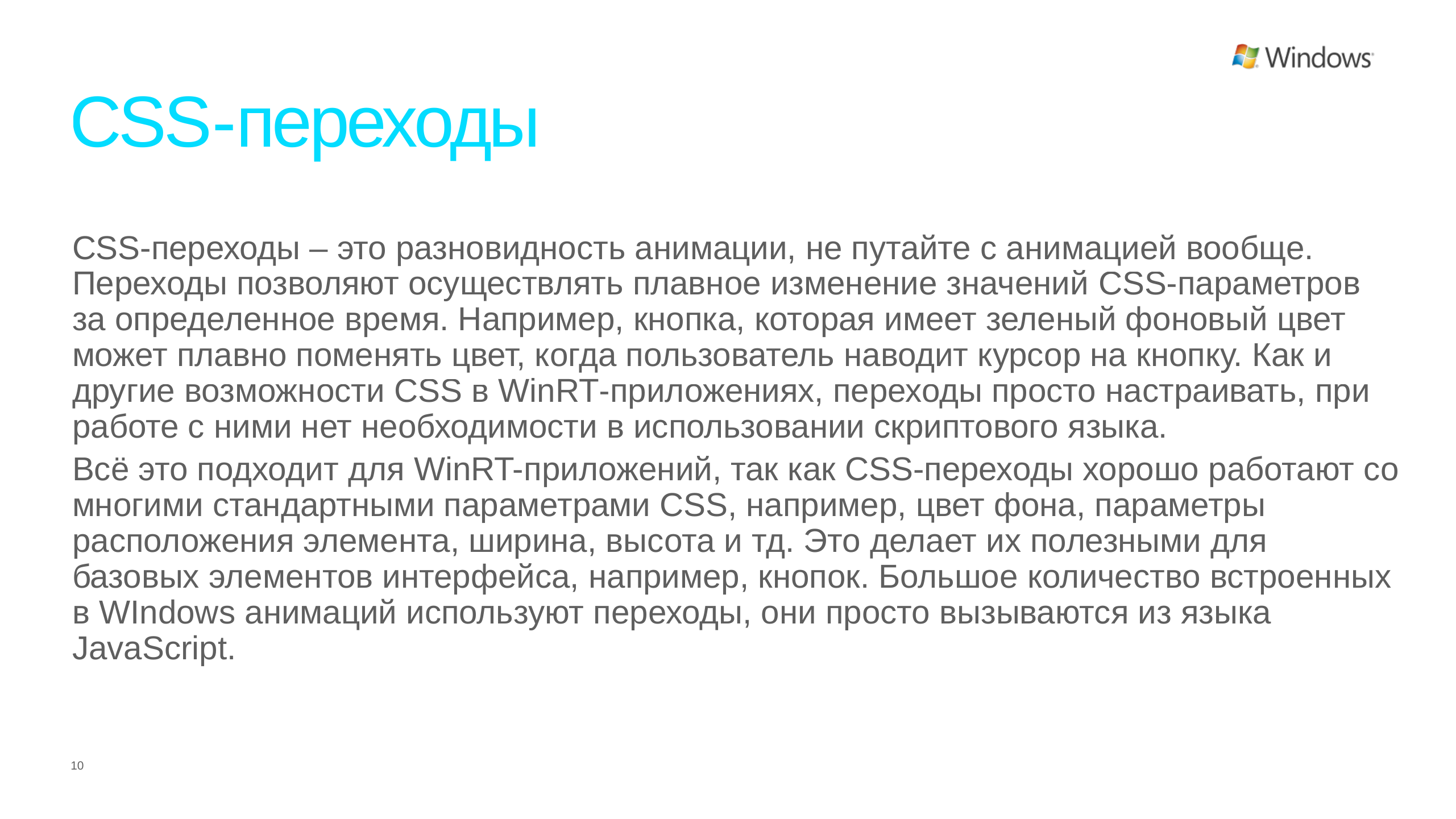

# CSS-переходы

CSS-переходы – это разновидность анимации, не путайте с анимацией вообще. Переходы позволяют осуществлять плавное изменение значений CSS-параметров за определенное время. Например, кнопка, которая имеет зеленый фоновый цвет может плавно поменять цвет, когда пользователь наводит курсор на кнопку. Как и другие возможности CSS в WinRT-приложениях, переходы просто настраивать, при работе с ними нет необходимости в использовании скриптового языка.
Всё это подходит для WinRT-приложений, так как CSS-переходы хорошо работают со многими стандартными параметрами CSS, например, цвет фона, параметры расположения элемента, ширина, высота и тд. Это делает их полезными для базовых элементов интерфейса, например, кнопок. Большое количество встроенных в WIndows анимаций используют переходы, они просто вызываются из языка JavaScript.